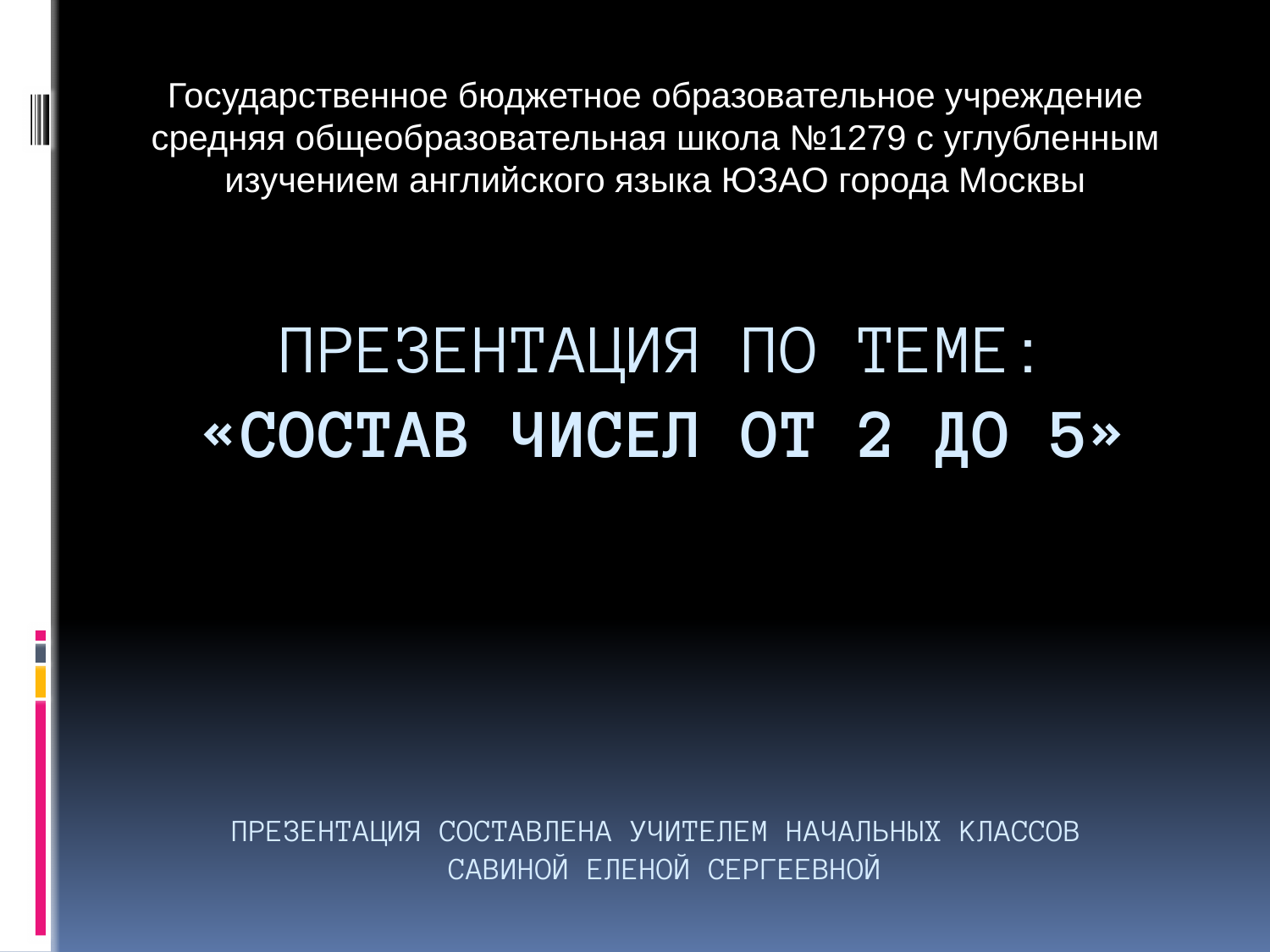

Государственное бюджетное образовательное учреждение средняя общеобразовательная школа №1279 с углубленным изучением английского языка ЮЗАО города Москвы
# Презентация по теме: «состав чисел от 2 до 5» Презентация составлена учителем начальных классов Савиной Еленой Сергеевной